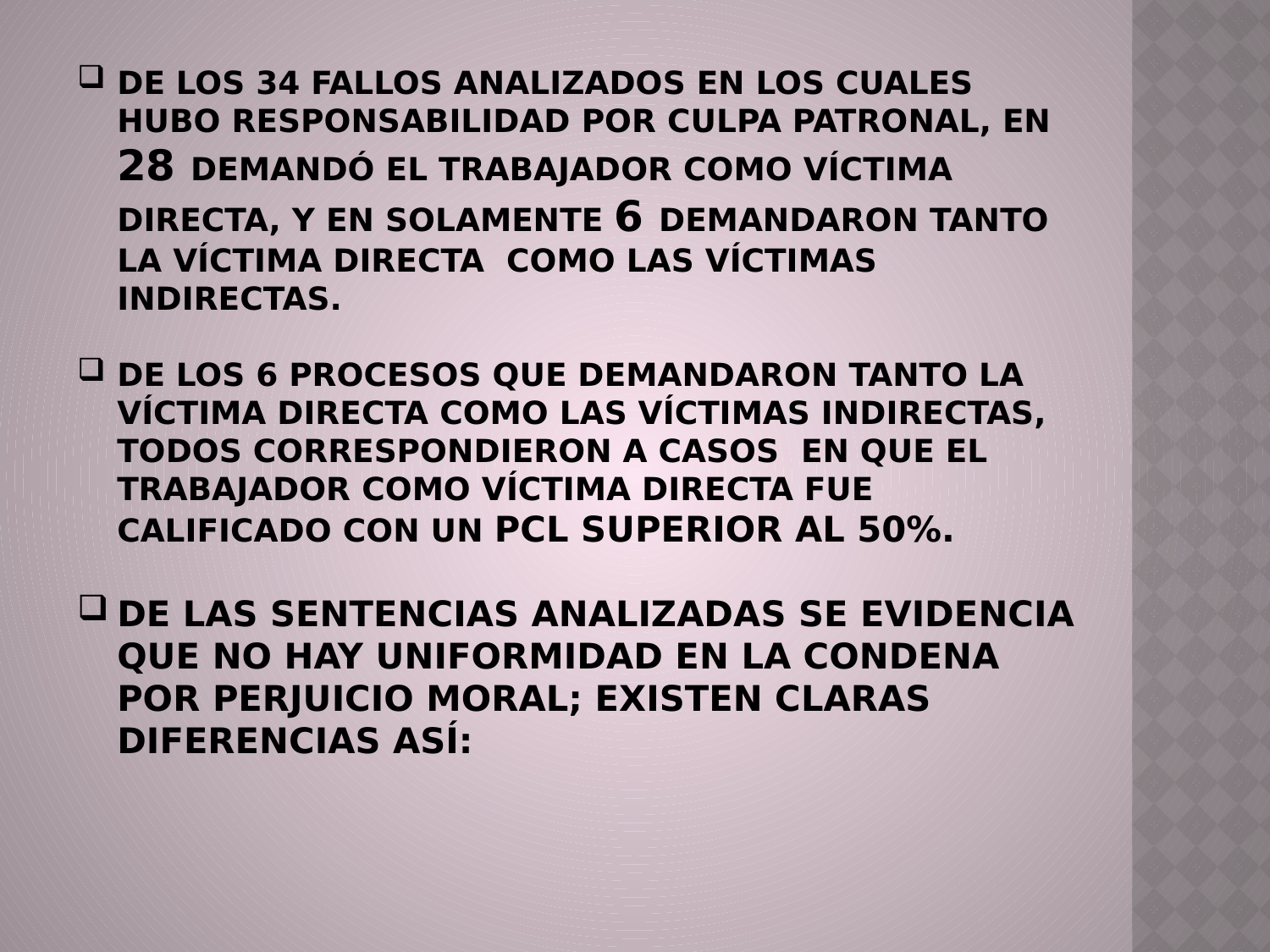

DE LOS 34 FALLOS ANALIZADOS EN LOS CUALES HUBO RESPONSABILIDAD POR CULPA PATRONAL, EN 28 DEMANDÓ EL TRABAJADOR COMO VÍCTIMA DIRECTA, Y EN SOLAMENTE 6 DEMANDARON TANTO LA VÍCTIMA DIRECTA  COMO LAS VÍCTIMAS INDIRECTAS.

DE LOS 6 PROCESOS QUE DEMANDARON TANTO LA VÍCTIMA DIRECTA COMO LAS VÍCTIMAS INDIRECTAS, TODOS CORRESPONDIERON A CASOS  EN QUE EL TRABAJADOR COMO VÍCTIMA DIRECTA FUE CALIFICADO CON UN PCL SUPERIOR AL 50%.

DE LAS SENTENCIAS ANALIZADAS SE EVIDENCIA QUE NO HAY UNIFORMIDAD EN LA CONDENA POR PERJUICIO MORAL; EXISTEN CLARAS DIFERENCIAS ASÍ: